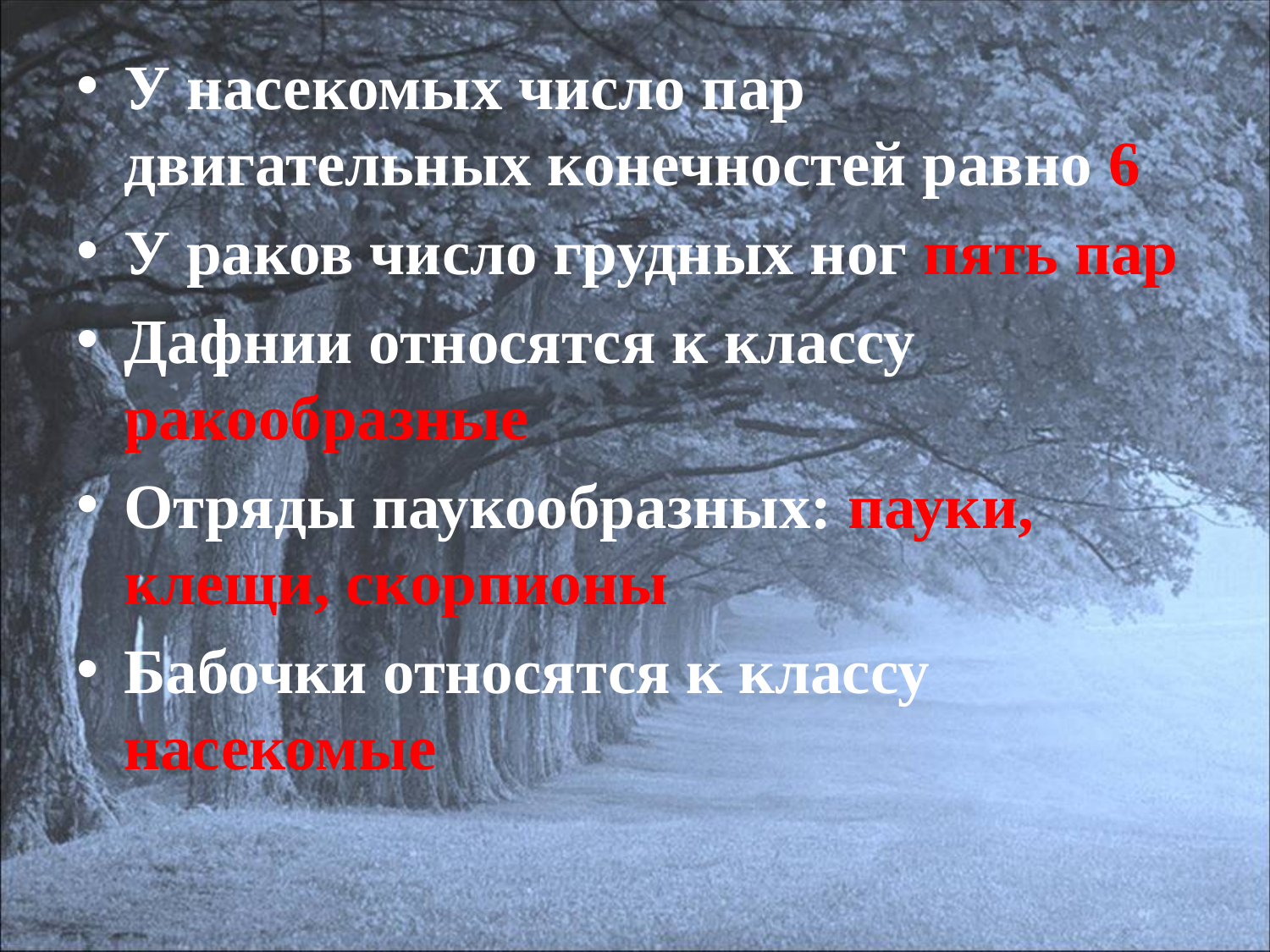

У насекомых число пар двигательных конечностей равно 6
У раков число грудных ног пять пар
Дафнии относятся к классу ракообразные
Отряды паукообразных: пауки, клещи, скорпионы
Бабочки относятся к классу насекомые